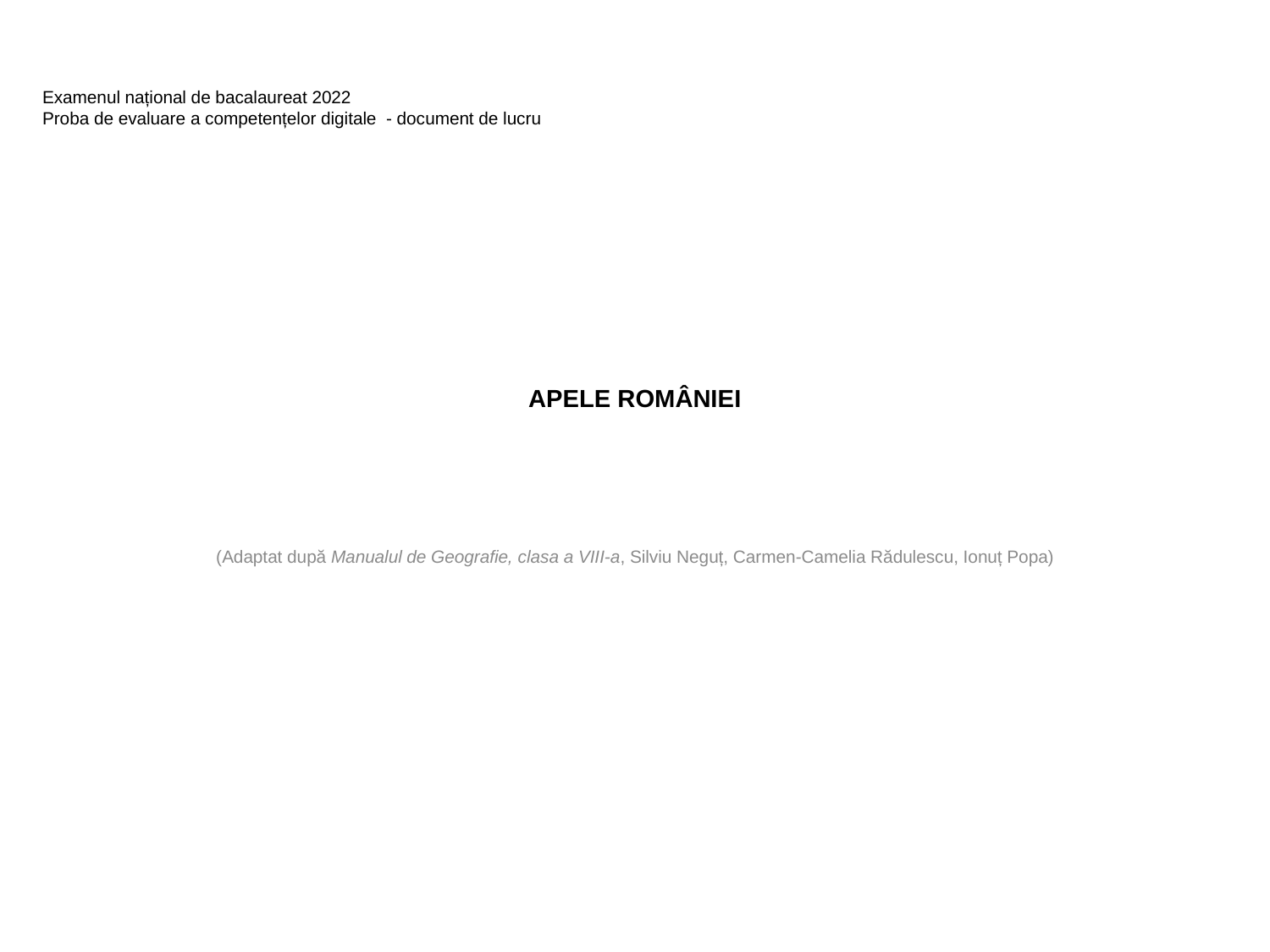

Examenul național de bacalaureat 2022
Proba de evaluare a competențelor digitale  - document de lucru
# APELE ROMÂNIEI
(Adaptat după Manualul de Geografie, clasa a VIII-a, Silviu Neguț, Carmen-Camelia Rădulescu, Ionuț Popa)